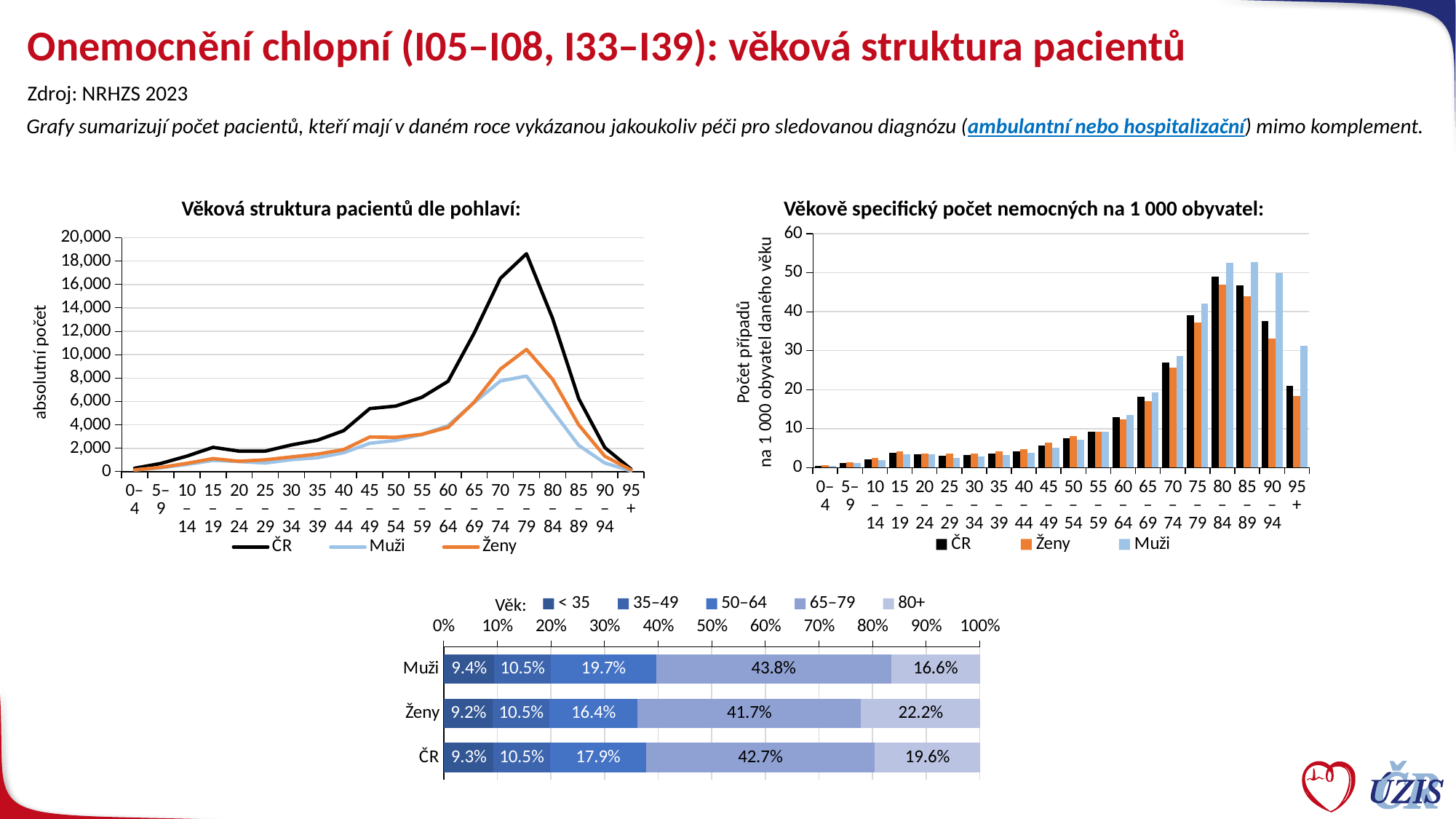

# Onemocnění chlopní (I05–I08, I33–I39): věková struktura pacientů
Zdroj: NRHZS 2023
Grafy sumarizují počet pacientů, kteří mají v daném roce vykázanou jakoukoliv péči pro sledovanou diagnózu (ambulantní nebo hospitalizační) mimo komplement.
Věková struktura pacientů dle pohlaví:
Věkově specifický počet nemocných na 1 000 obyvatel:
Počet případů
na 1 000 obyvatel daného věku

### Chart

| Category | ČR | Ženy | Muži |
|---|---|---|---|
| 0–4 | 0.5261801278119972 | 0.5495865362217563 | 0.5038343531635585 |
| 5–9 | 1.2049904405232807 | 1.2990569548700592 | 1.11550857505469 |
| 10–14 | 2.2035475294109856 | 2.4141994203212613 | 2.002008487479348 |
| 15–19 | 3.7363770435557373 | 4.124593720140044 | 3.3679699753529015 |
| 20–24 | 3.477103786399693 | 3.5770571085989724 | 3.379607355339897 |
| 25–29 | 3.0824529873317843 | 3.643789971516096 | 2.544468099718426 |
| 30–34 | 3.2295020443636795 | 3.647588602875294 | 2.8307919602200684 |
| 35–39 | 3.6419994346989366 | 4.148207924431314 | 3.1568967069753646 |
| 40–44 | 4.255639115981629 | 4.684606976346452 | 3.8446559519738592 |
| 45–49 | 5.736638187430899 | 6.425384276987155 | 5.072151671133895 |
| 50–54 | 7.57773254251162 | 8.030547788319351 | 7.135341839486853 |
| 55–59 | 9.253311397835711 | 9.286366996292438 | 9.220335833894604 |
| 60–64 | 12.971409201813648 | 12.474532534173308 | 13.488208088132088 |
| 65–69 | 18.15375333252684 | 17.124421151394273 | 19.324161583370422 |
| 70–74 | 26.95774900674678 | 25.616903416561 | 28.653676310275635 |
| 75–79 | 39.14989284363575 | 37.14162910232775 | 42.057781229587036 |
| 80–84 | 49.046474538960894 | 47.02032072833299 | 52.48387324725669 |
| 85–89 | 46.7911135071995 | 43.98675336391942 | 52.76605719643694 |
| 90–94 | 37.64947169880423 | 33.10459241384511 | 49.84486712532038 |
| 95+ | 20.901371652514698 | 18.317582545793957 | 31.220876048462255 |

### Chart

| Category | ČR | Muži | Ženy |
|---|---|---|---|
| 0–4 | 296.0 | 145.0 | 151.0 |
| 5–9 | 704.0 | 334.0 | 370.0 |
| 10–14 | 1331.0 | 618.0 | 713.0 |
| 15–19 | 2080.0 | 962.0 | 1118.0 |
| 20–24 | 1756.0 | 864.0 | 892.0 |
| 25–29 | 1758.0 | 741.0 | 1017.0 |
| 30–34 | 2289.0 | 1027.0 | 1262.0 |
| 35–39 | 2693.0 | 1192.0 | 1501.0 |
| 40–44 | 3509.0 | 1619.0 | 1890.0 |
| 45–49 | 5391.0 | 2426.0 | 2965.0 |
| 50–54 | 5610.0 | 2672.0 | 2938.0 |
| 55–59 | 6367.0 | 3176.0 | 3191.0 |
| 60–64 | 7730.0 | 3940.0 | 3790.0 |
| 65–69 | 11855.0 | 5905.0 | 5950.0 |
| 70–74 | 16522.0 | 7754.0 | 8768.0 |
| 75–79 | 18633.0 | 8177.0 | 10456.0 |
| 80–84 | 13101.0 | 5199.0 | 7902.0 |
| 85–89 | 6249.0 | 2251.0 | 3998.0 |
| 90–94 | 2056.0 | 739.0 | 1317.0 |
| 95+ | 224.0 | 67.0 | 157.0 |
absolutní počet

### Chart

| Category | < 35 | 35–49 | 50–64 | 65–79 | 80+ |
|---|---|---|---|---|---|
| Muži | 0.09418165756504979 | 0.1051437520077096 | 0.19651461612592355 | 0.43840346932219726 | 0.1657565049791198 |
| Ženy | 0.0915222218539754 | 0.10532595366718589 | 0.16436880654890135 | 0.4171610380141186 | 0.22162197991581878 |
| ČR | 0.09272473083138152 | 0.10524356809557528 | 0.1789040797429054 | 0.4267661637344082 | 0.19636145759572962 |
Věk: